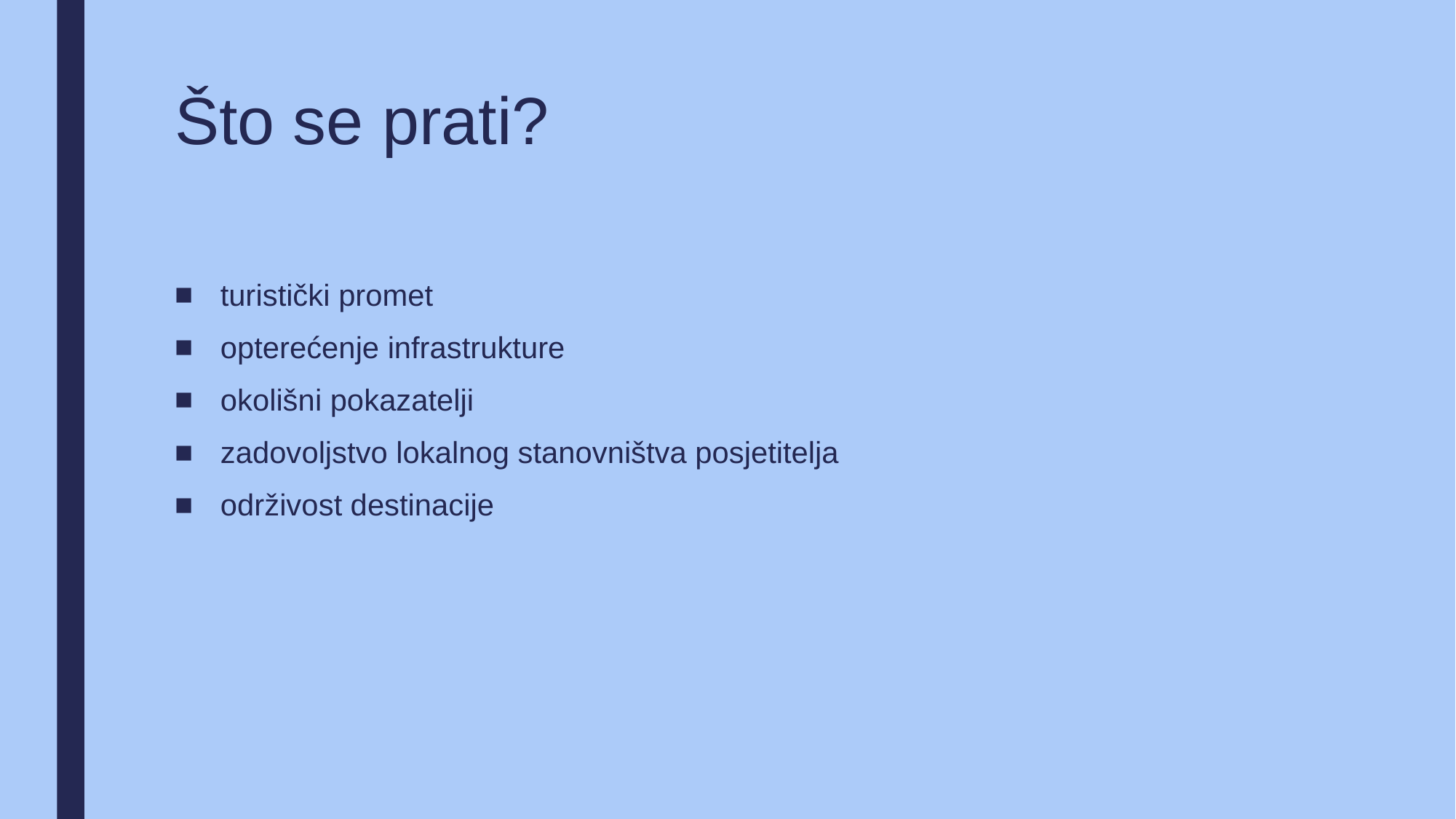

# Što se prati?
turistički promet
opterećenje infrastrukture
okolišni pokazatelji
zadovoljstvo lokalnog stanovništva posjetitelja
održivost destinacije